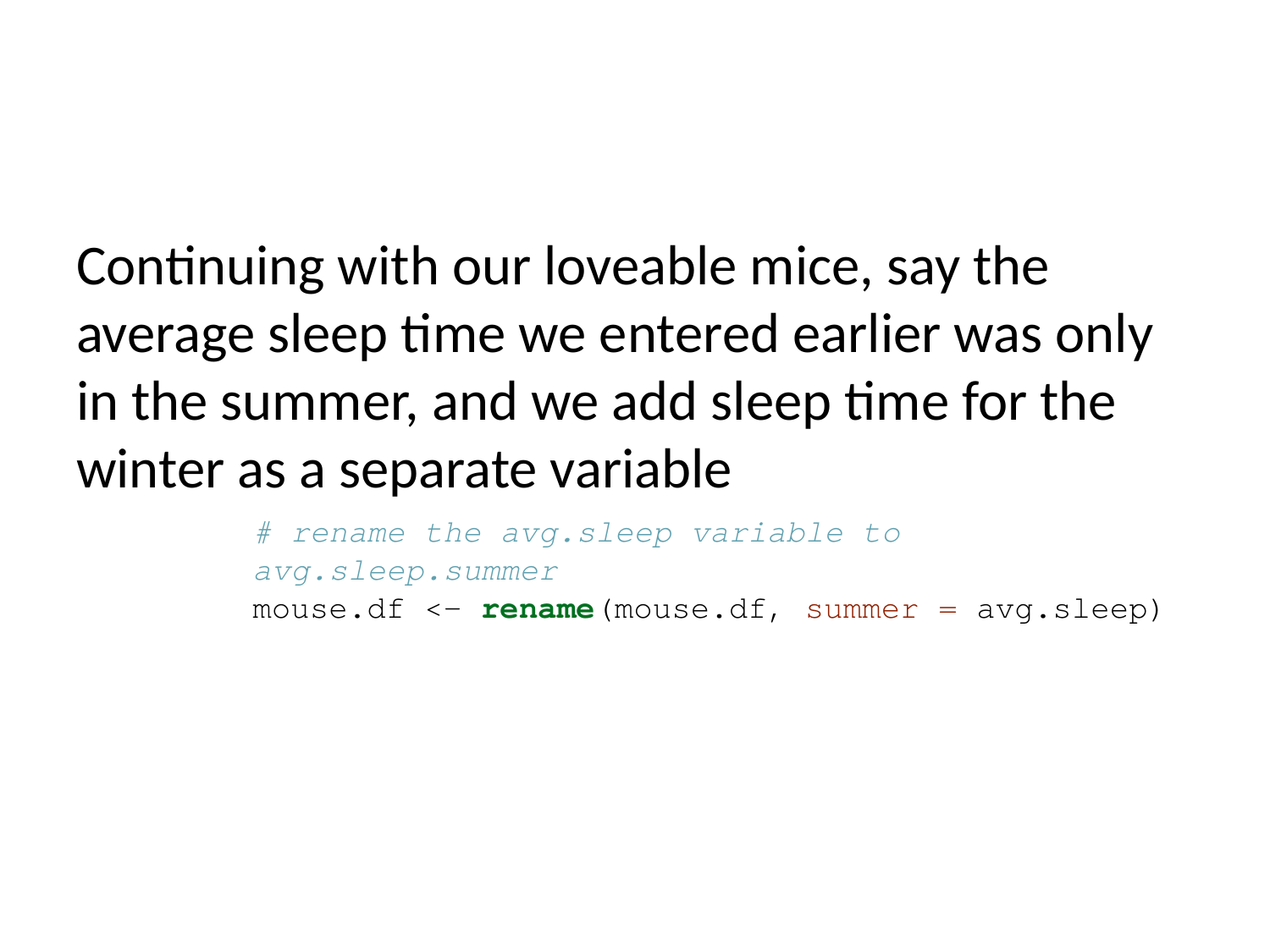

Continuing with our loveable mice, say the average sleep time we entered earlier was only in the summer, and we add sleep time for the winter as a separate variable
# rename the avg.sleep variable to avg.sleep.summer mouse.df <- rename(mouse.df, summer = avg.sleep)